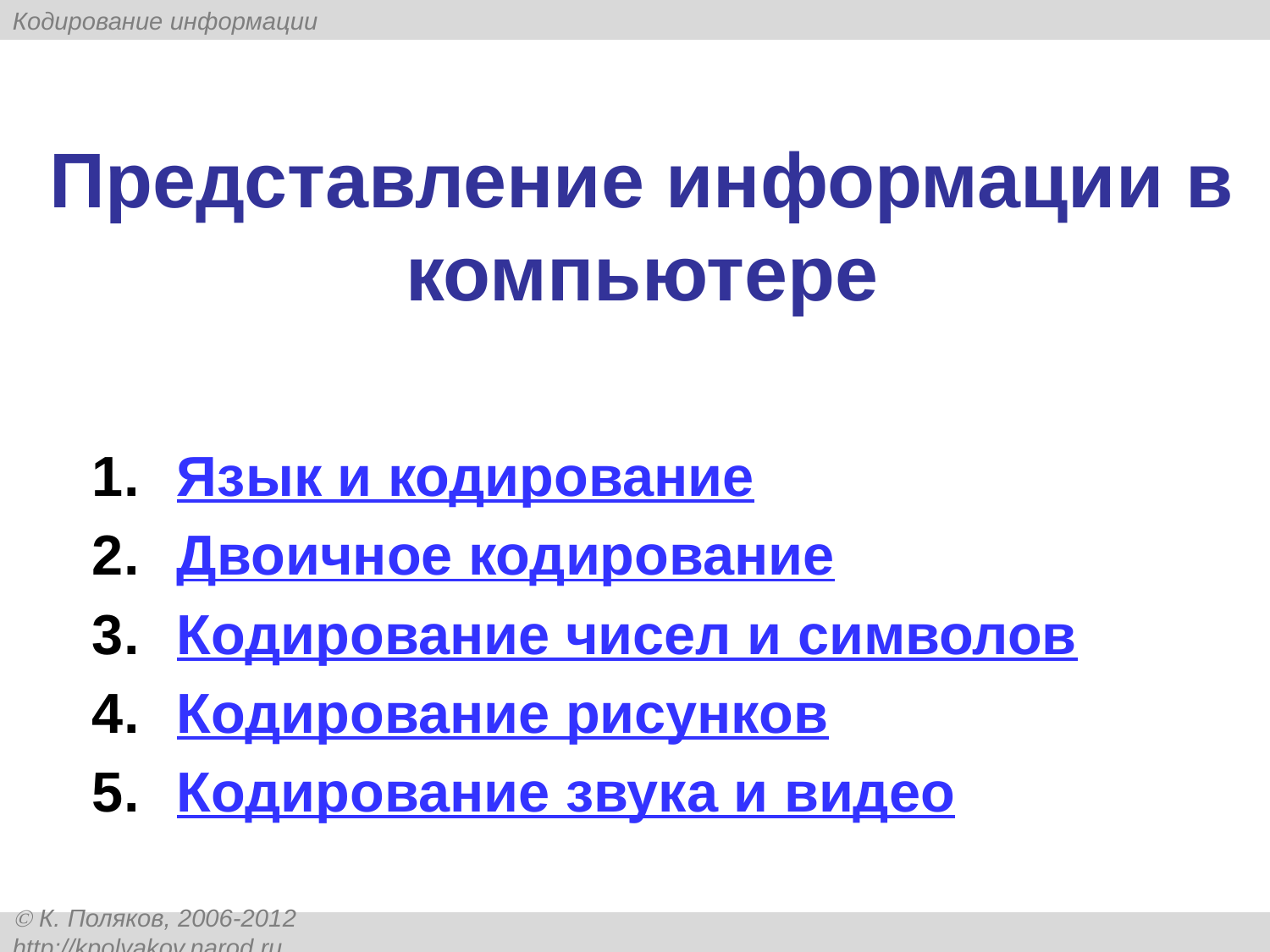

# Представление информации в компьютере
Язык и кодирование
Двоичное кодирование
Кодирование чисел и символов
Кодирование рисунков
Кодирование звука и видео